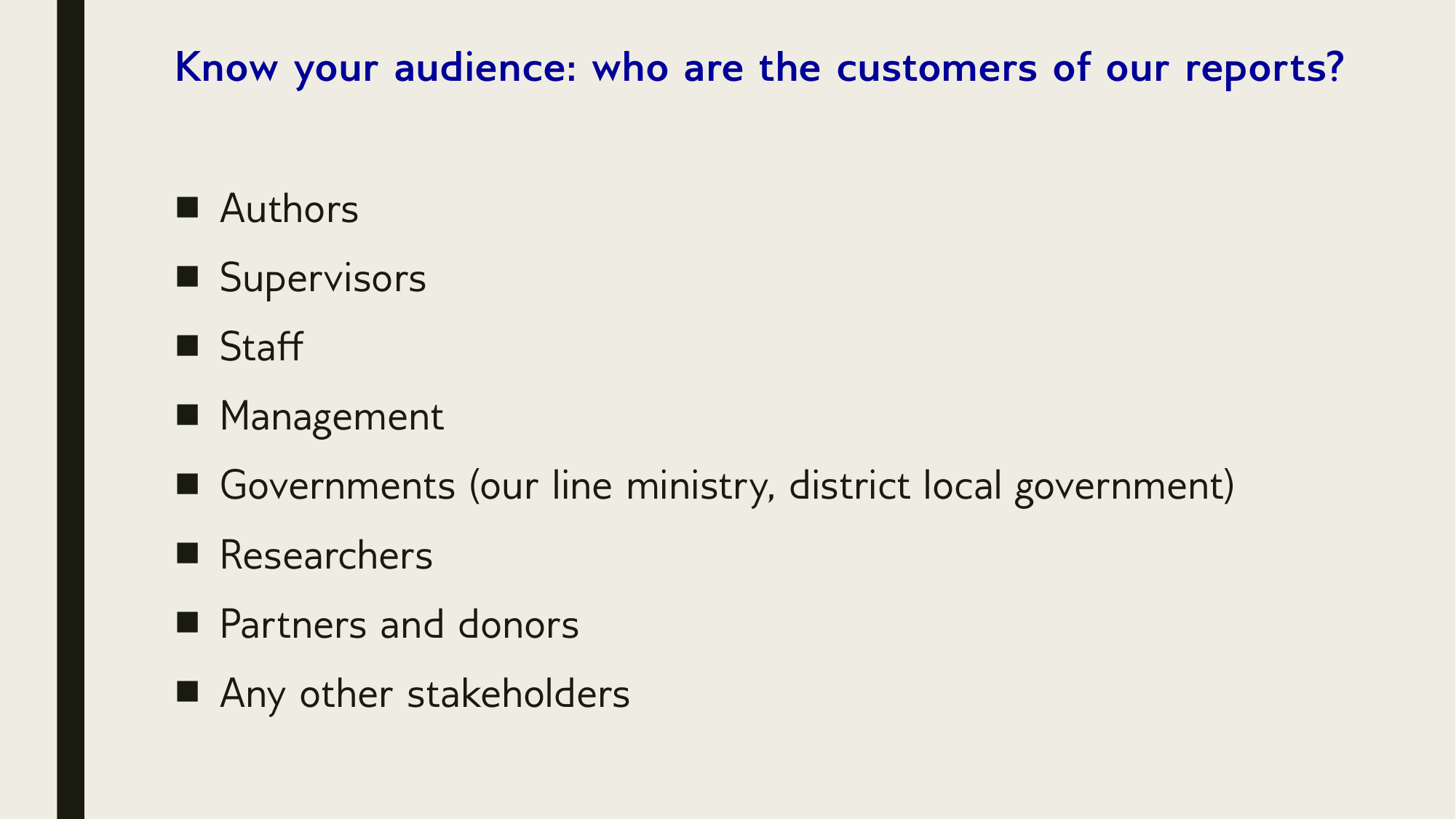

# Know your audience: who are the customers of our reports?
Authors
Supervisors
Staff
Management
Governments (our line ministry, district local government)
Researchers
Partners and donors
Any other stakeholders